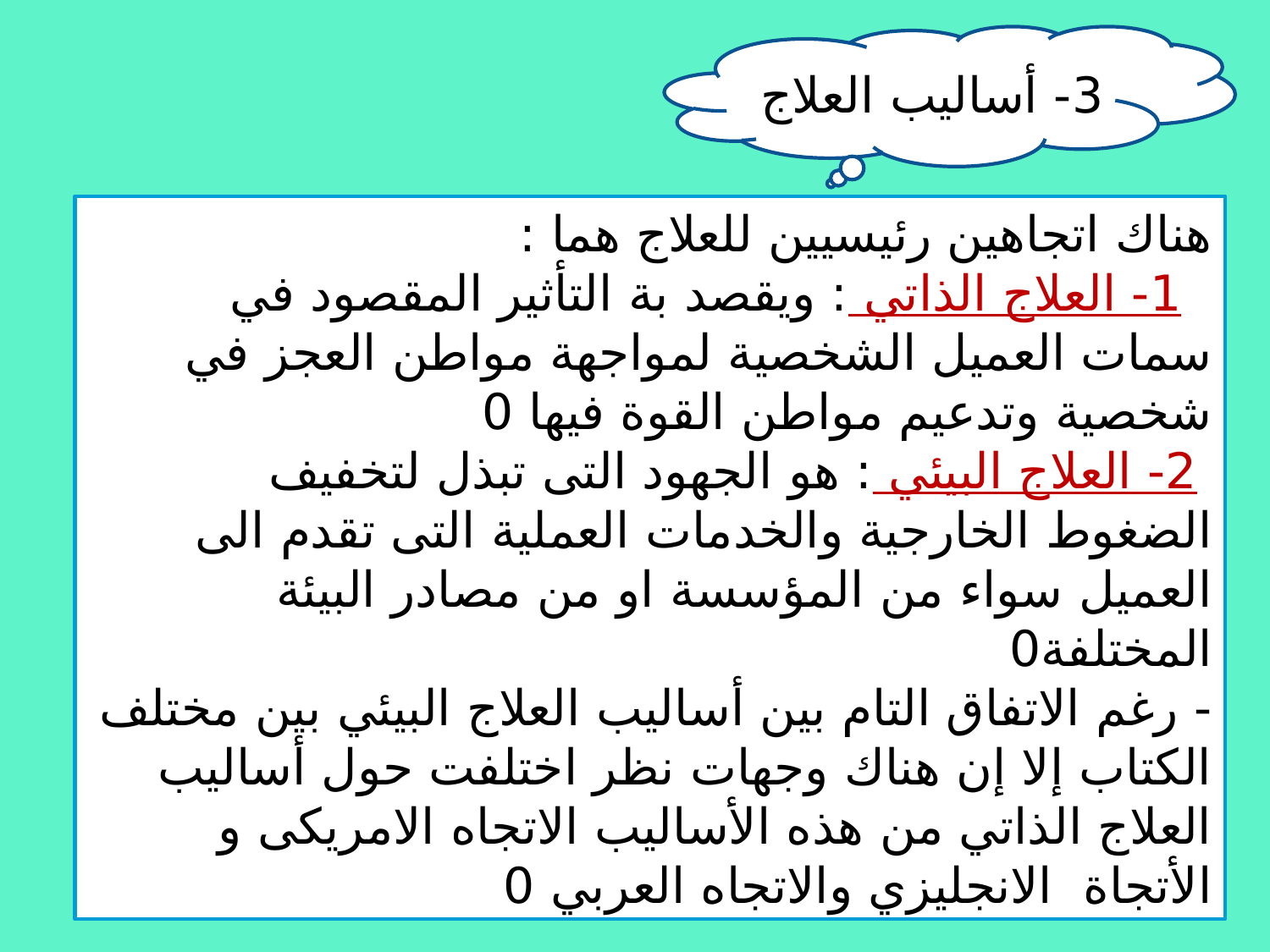

3- أساليب العلاج
هناك اتجاهين رئيسيين للعلاج هما :
  1- العلاج الذاتي : ويقصد بة التأثير المقصود في سمات العميل الشخصية لمواجهة مواطن العجز في شخصية وتدعيم مواطن القوة فيها 0
 2- العلاج البيئي : هو الجهود التى تبذل لتخفيف الضغوط الخارجية والخدمات العملية التى تقدم الى العميل سواء من المؤسسة او من مصادر البيئة المختلفة0
- رغم الاتفاق التام بين أساليب العلاج البيئي بين مختلف الكتاب إلا إن هناك وجهات نظر اختلفت حول أساليب العلاج الذاتي من هذه الأساليب الاتجاه الامريكى و الأتجاة  الانجليزي والاتجاه العربي 0